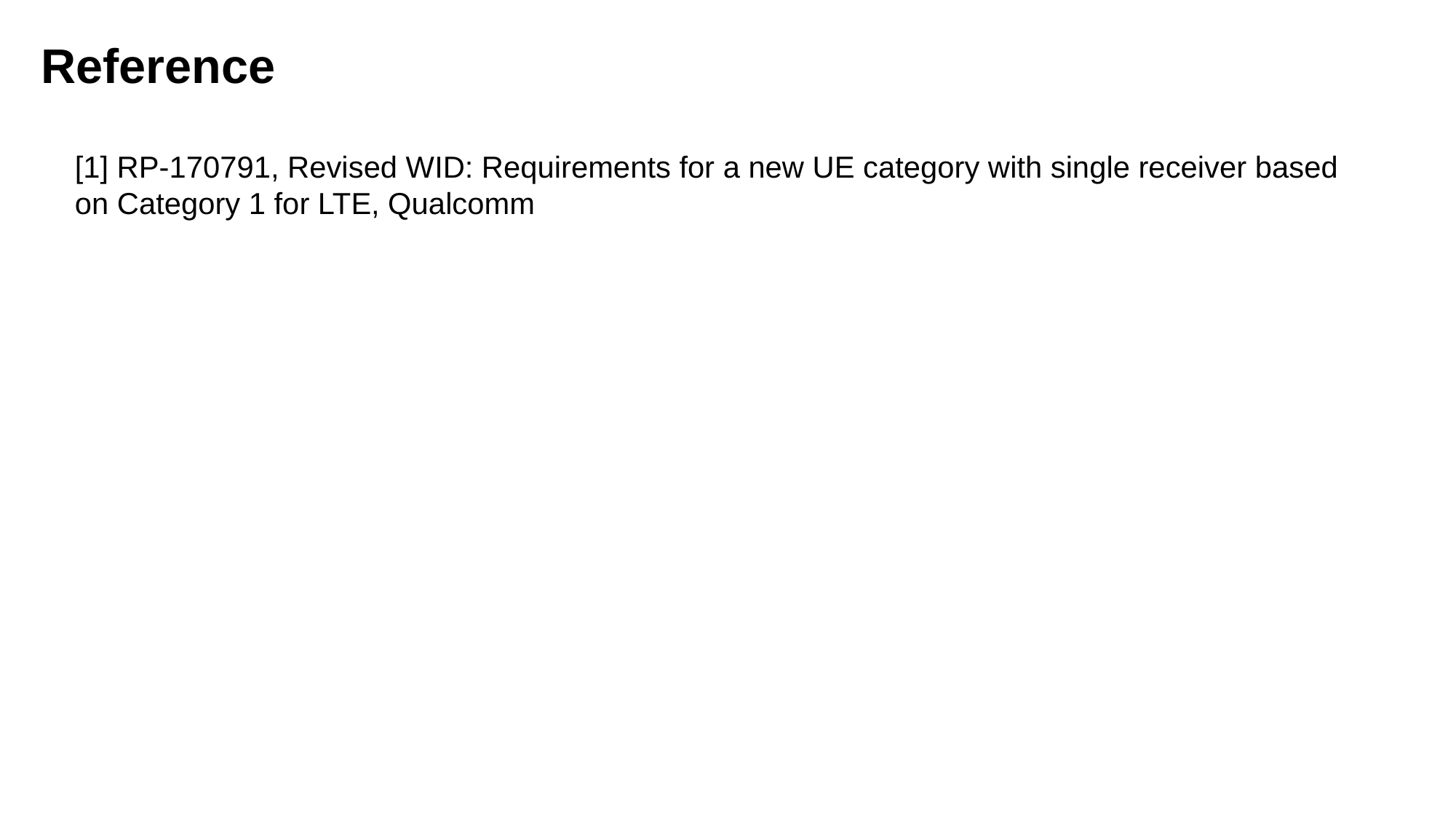

Reference
[1] RP-170791, Revised WID: Requirements for a new UE category with single receiver based on Category 1 for LTE, Qualcomm